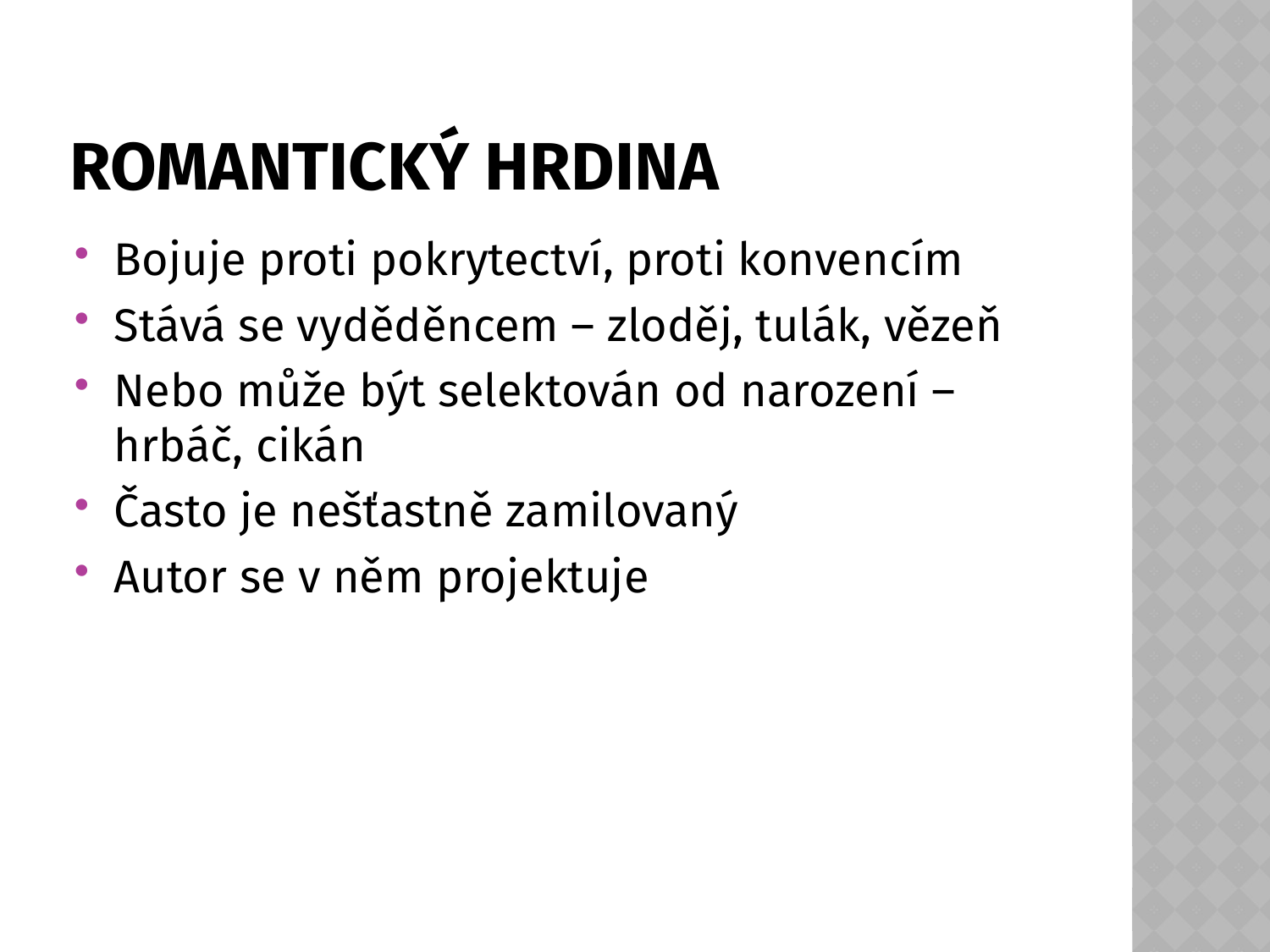

# Romantický hrdina
Bojuje proti pokrytectví, proti konvencím
Stává se vyděděncem – zloděj, tulák, vězeň
Nebo může být selektován od narození – hrbáč, cikán
Často je nešťastně zamilovaný
Autor se v něm projektuje